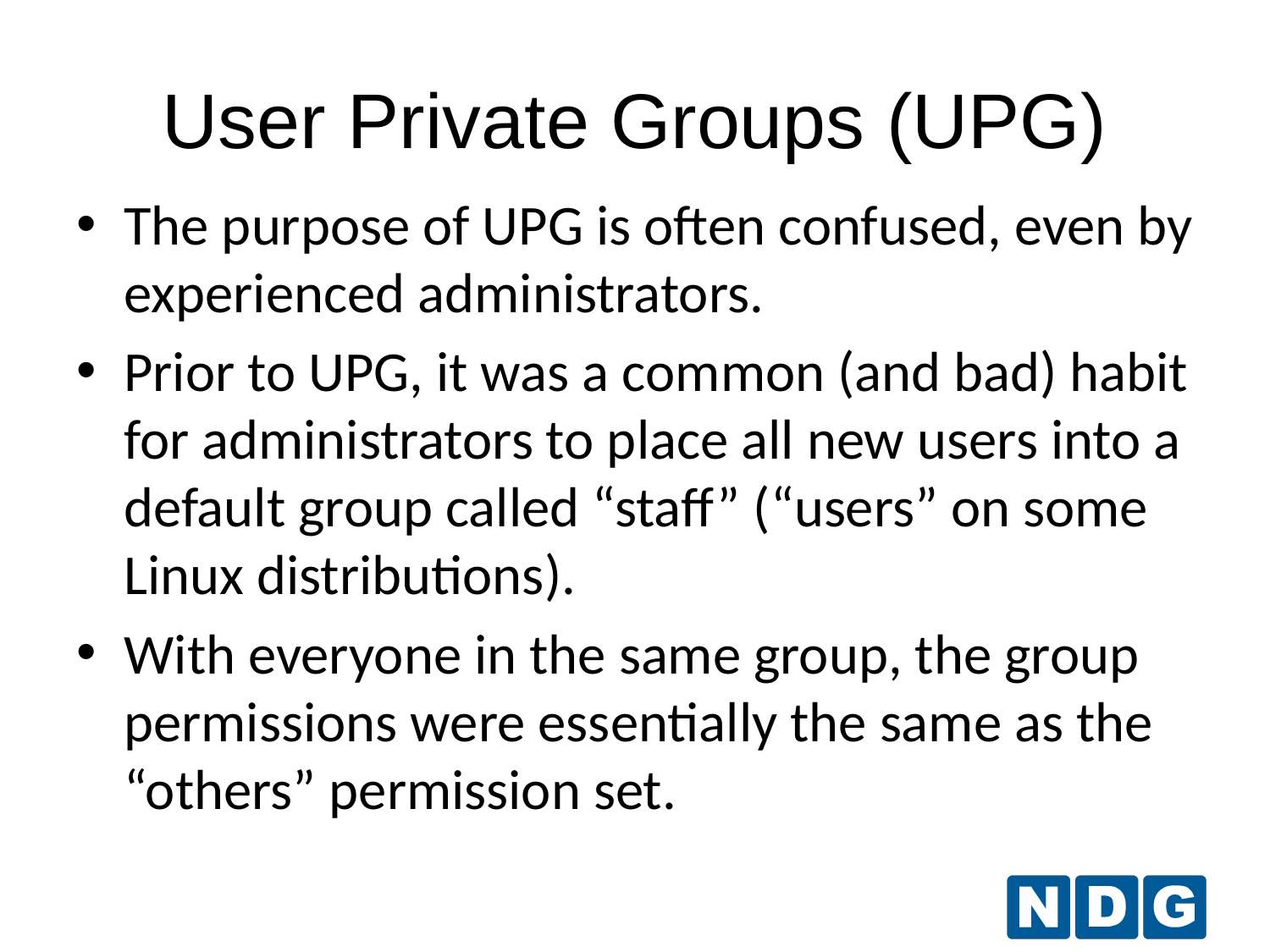

User Private Groups (UPG)
The purpose of UPG is often confused, even by experienced administrators.
Prior to UPG, it was a common (and bad) habit for administrators to place all new users into a default group called “staff” (“users” on some Linux distributions).
With everyone in the same group, the group permissions were essentially the same as the “others” permission set.